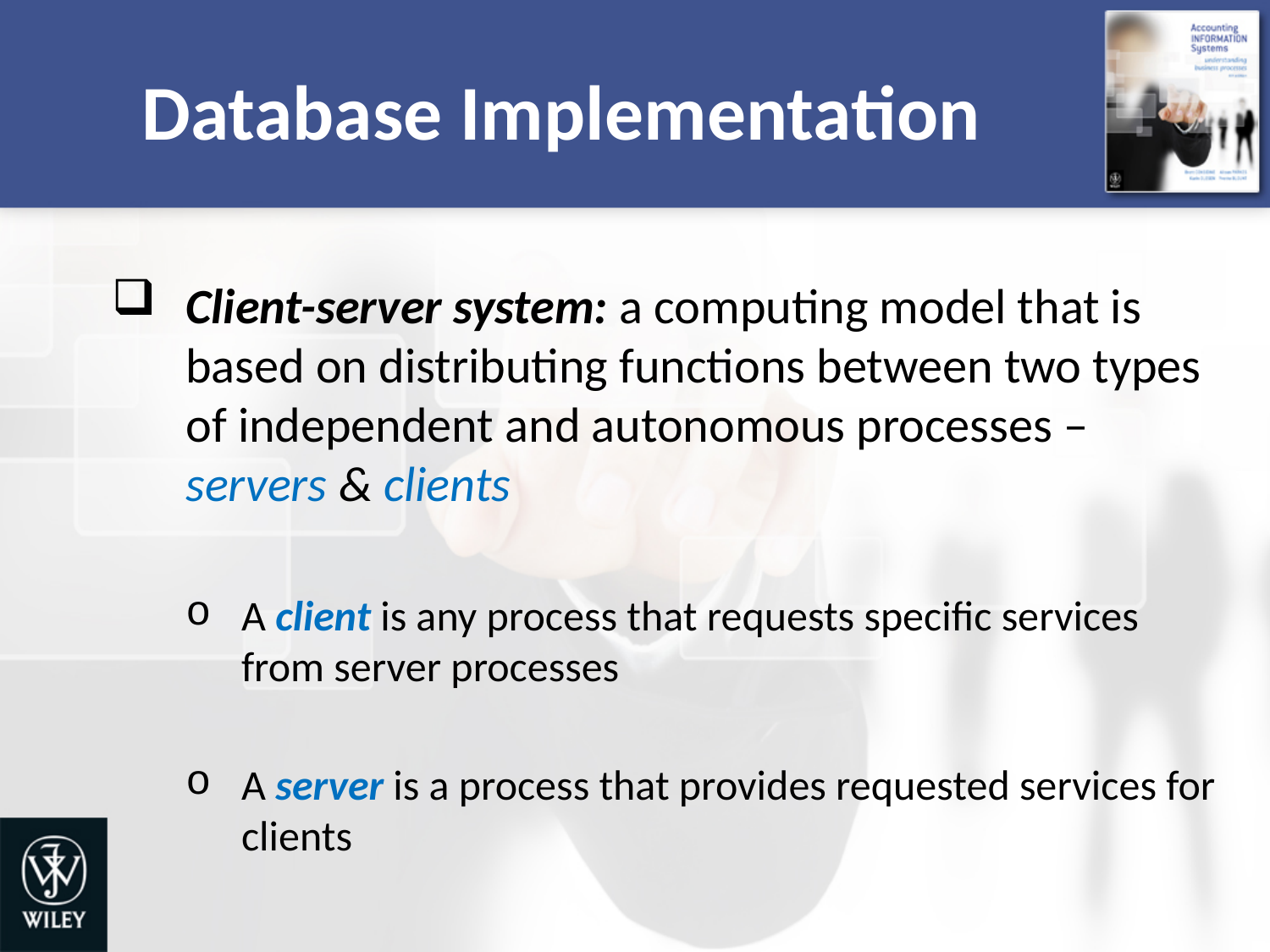

# Database Implementation
Client-server system: a computing model that is based on distributing functions between two types of independent and autonomous processes – servers & clients

A client is any process that requests specific services from server processes

A server is a process that provides requested services for clients